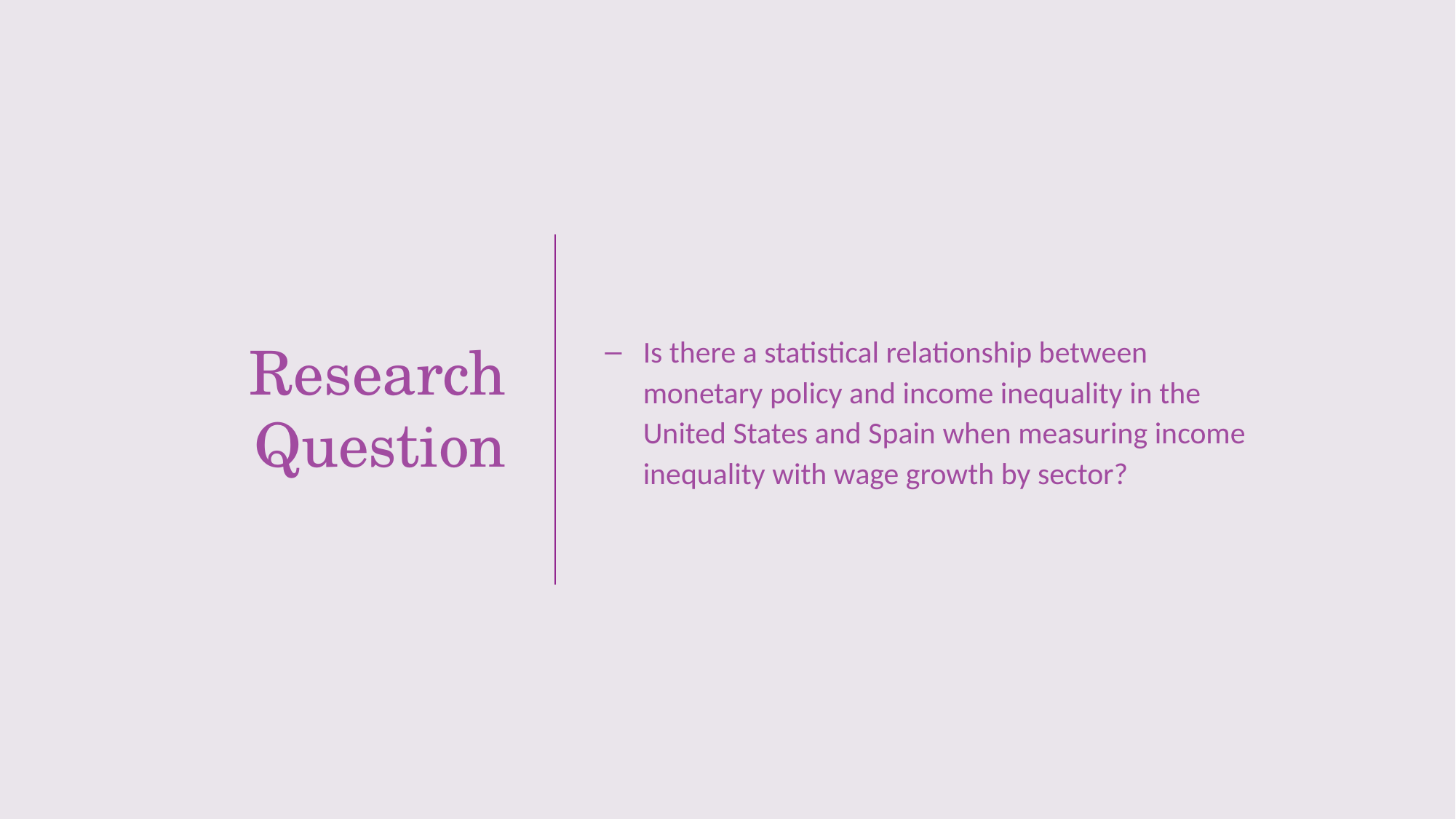

# Research Question
Is there a statistical relationship between monetary policy and income inequality in the United States and Spain when measuring income inequality with wage growth by sector?